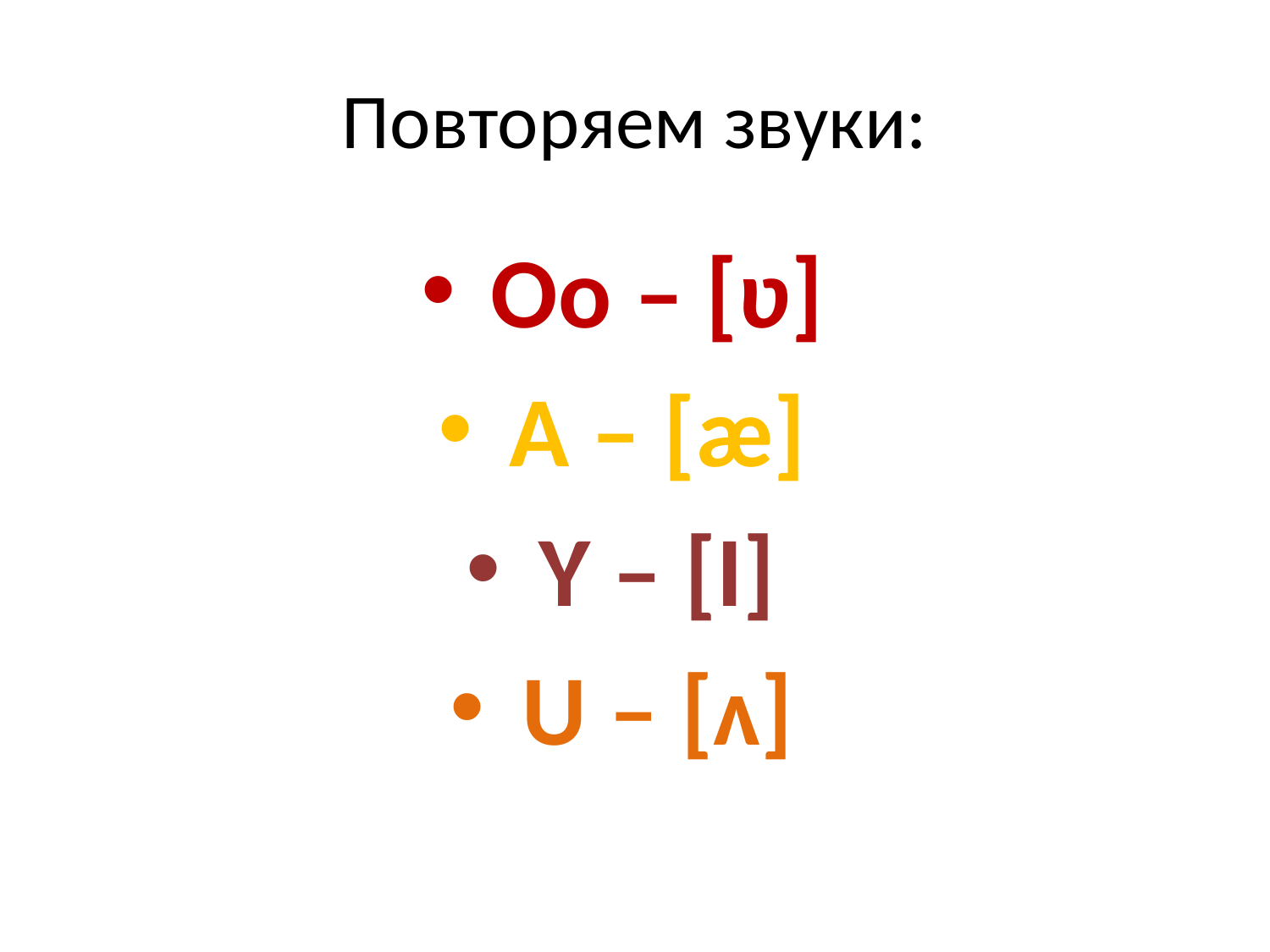

# Повторяем звуки:
Oo – [ʋ]
A – [æ]
Y – [I]
U – [ʌ]